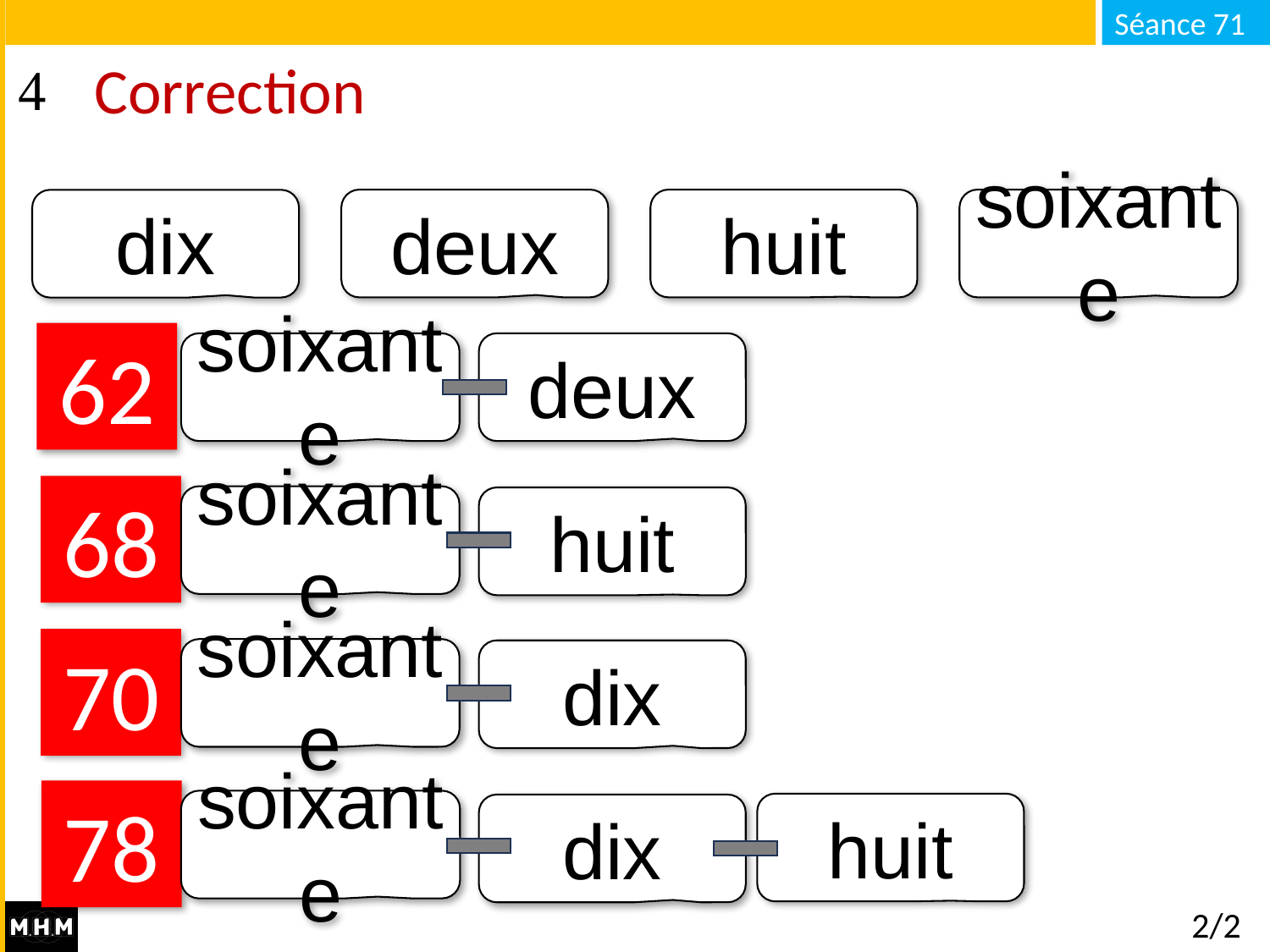

# Correction
deux
huit
soixante
dix
62
soixante
deux

68
soixante
huit

70
soixante
dix

78
soixante
huit
dix

2/2